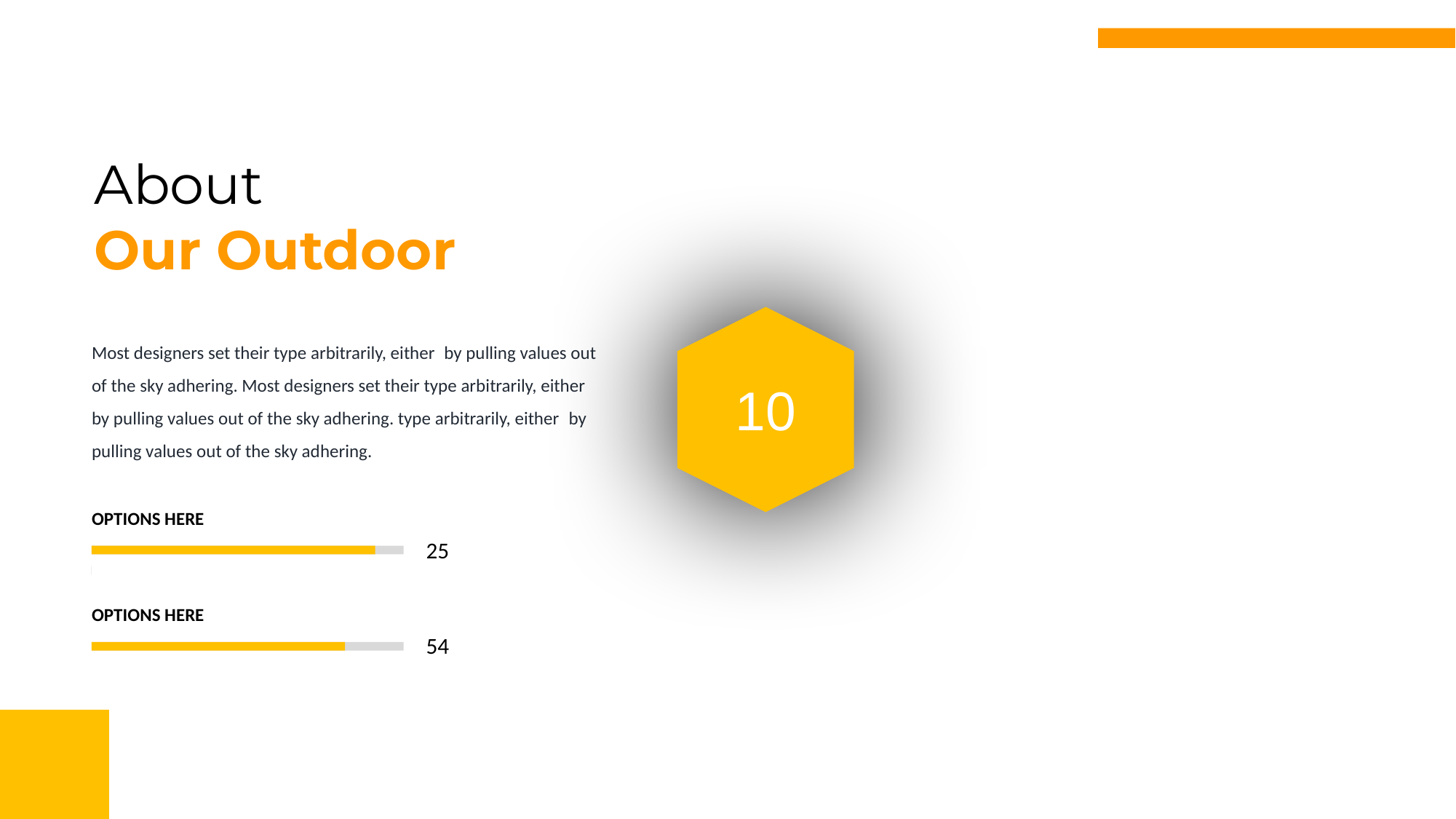

About
Our Outdoor

Most designers set their type arbitrarily, either  by pulling values out of the sky adhering. Most designers set their type arbitrarily, either  by pulling values out of the sky adhering. type arbitrarily, either  by pulling values out of the sky adhering.
10
OPTIONS HERE
25

OPTIONS HERE
54